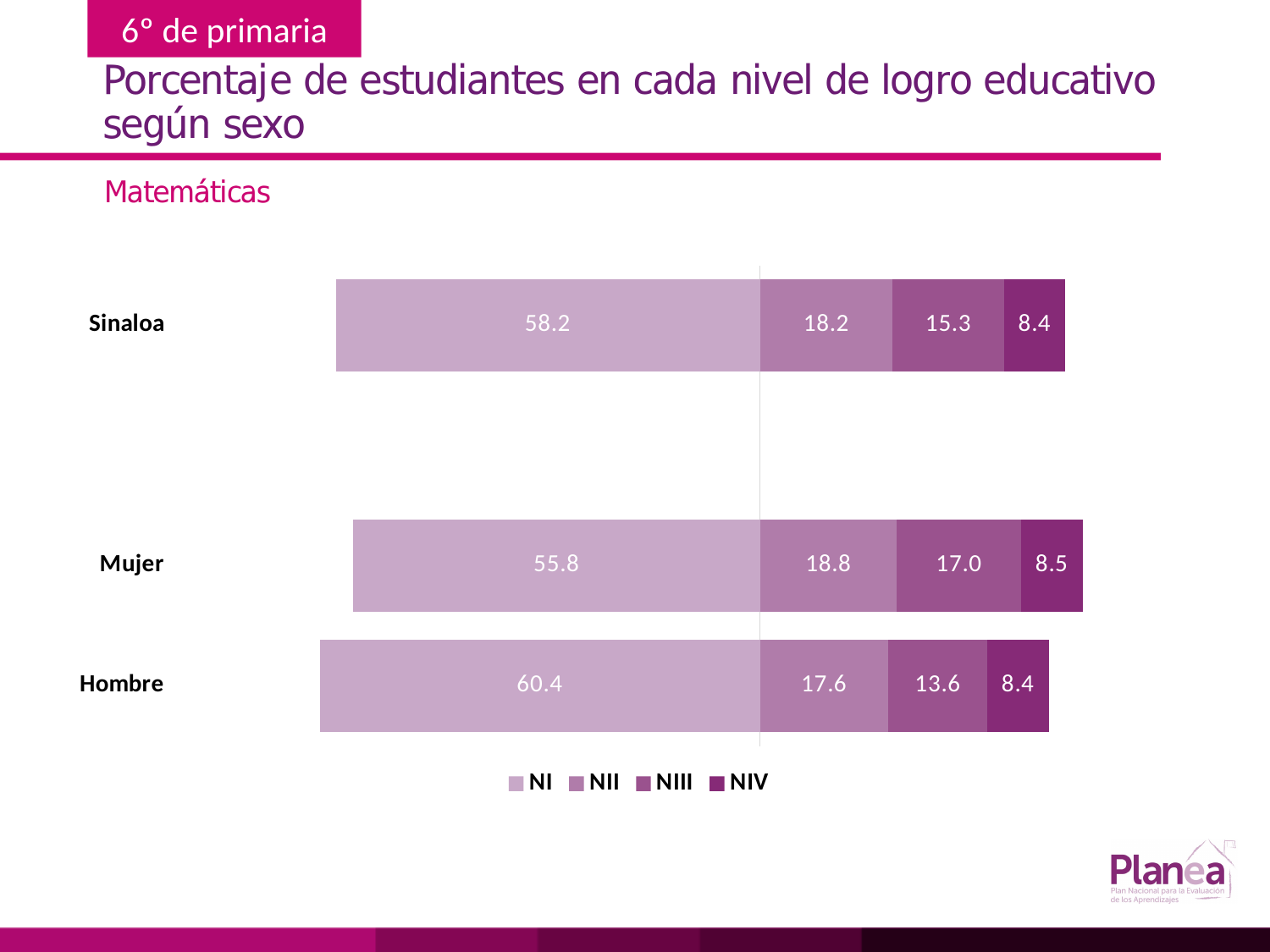

# Porcentaje de estudiantes en cada nivel de logro educativo según sexo

Matemáticas

### Chart

| Category |  |  |  |  |
|---|---|---|---|---|
| Hombre | -60.4 | 17.6 | 13.6 | 8.4 |
| Mujer | -55.8 | 18.8 | 17.0 | 8.5 |
|  | None | None | None | None |
| Sinaloa | -58.2 | 18.2 | 15.3 | 8.4 |